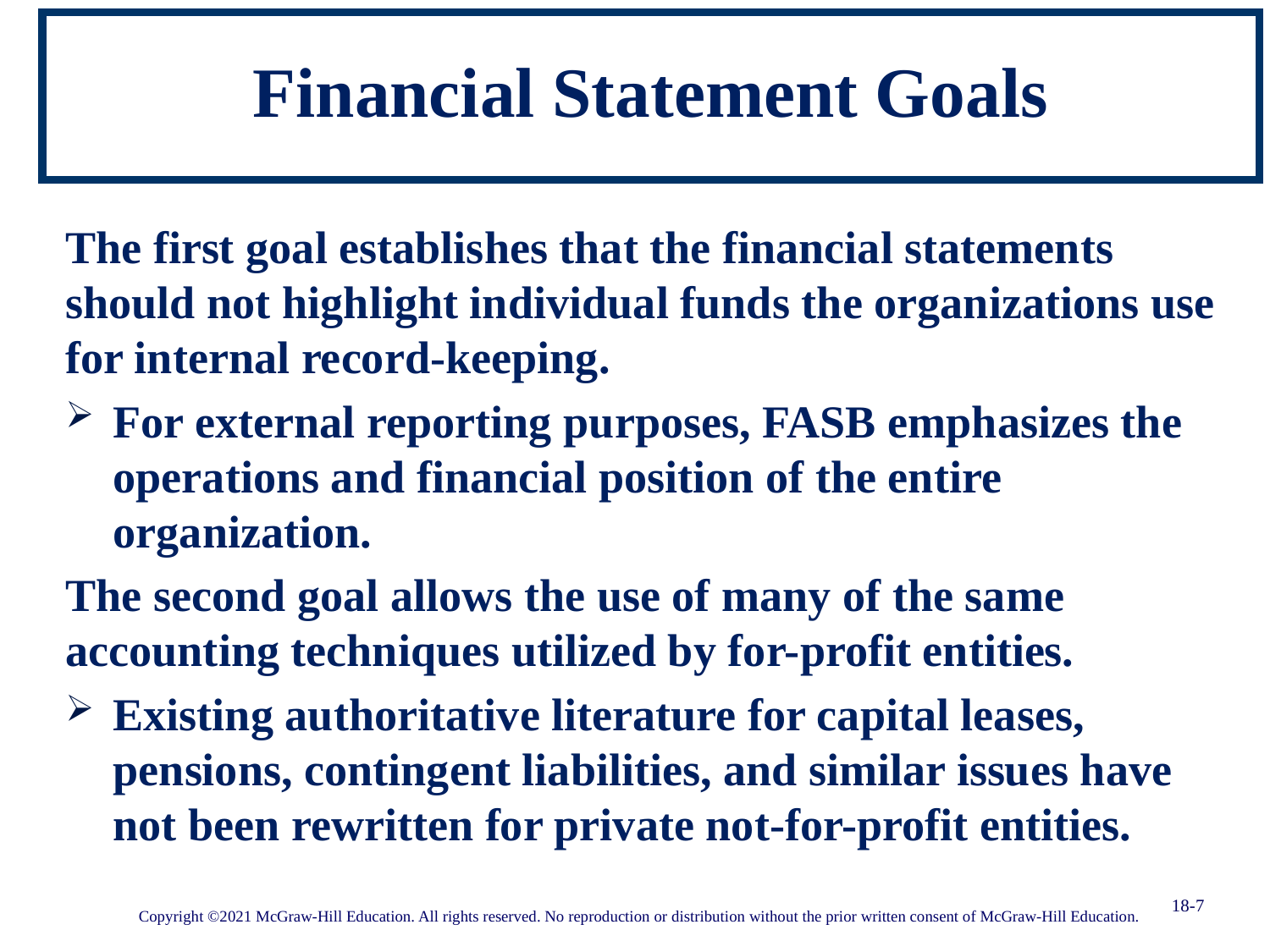

# Financial Statement Goals
The first goal establishes that the financial statements should not highlight individual funds the organizations use for internal record-keeping.
For external reporting purposes, FASB emphasizes the operations and financial position of the entire organization.
The second goal allows the use of many of the same accounting techniques utilized by for-profit entities.
Existing authoritative literature for capital leases, pensions, contingent liabilities, and similar issues have not been rewritten for private not-for-profit entities.
18-7
Copyright ©2021 McGraw-Hill Education. All rights reserved. No reproduction or distribution without the prior written consent of McGraw-Hill Education.